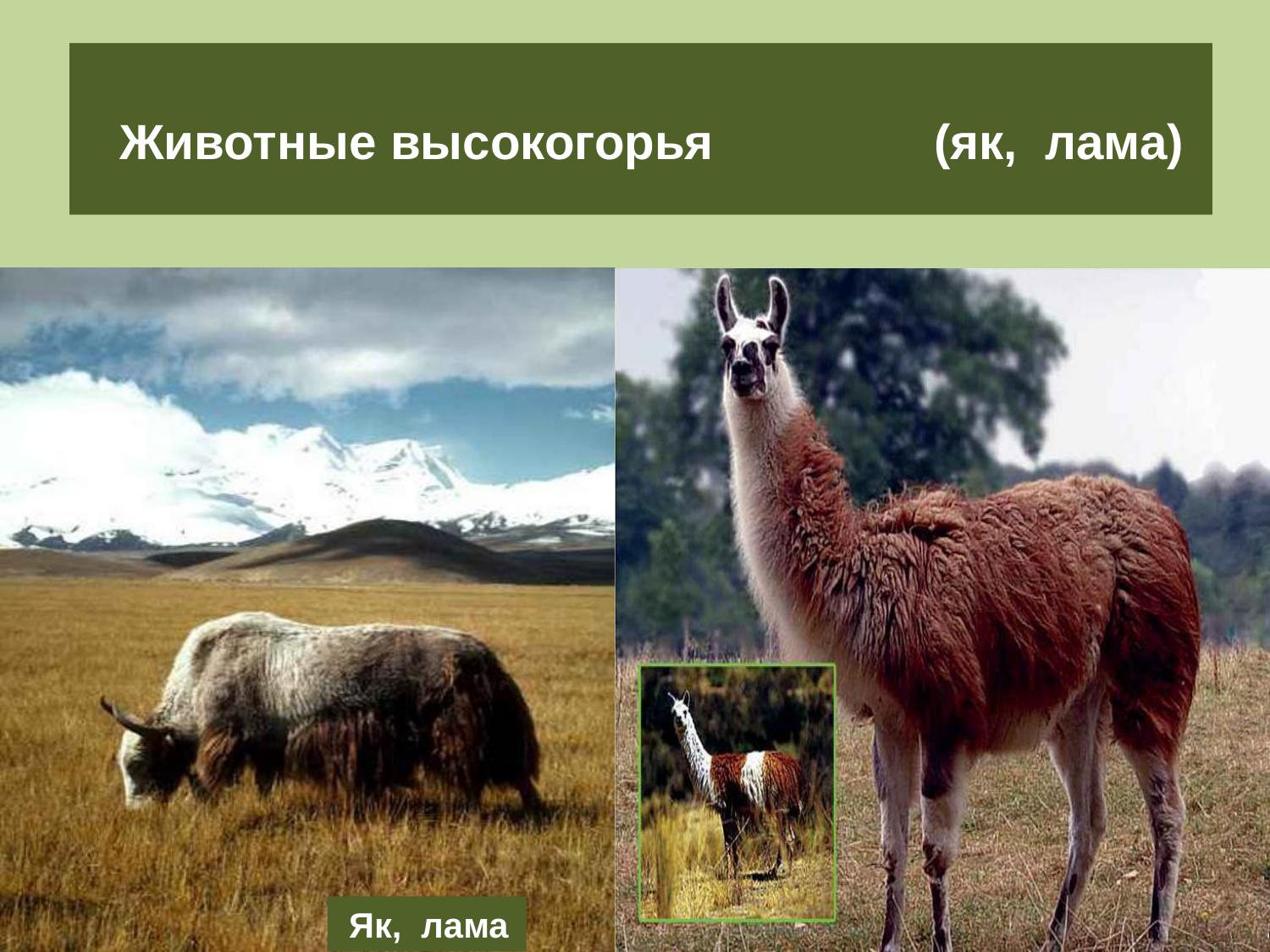

# Животные высокогорья                (як,  лама)

 Як,  лама